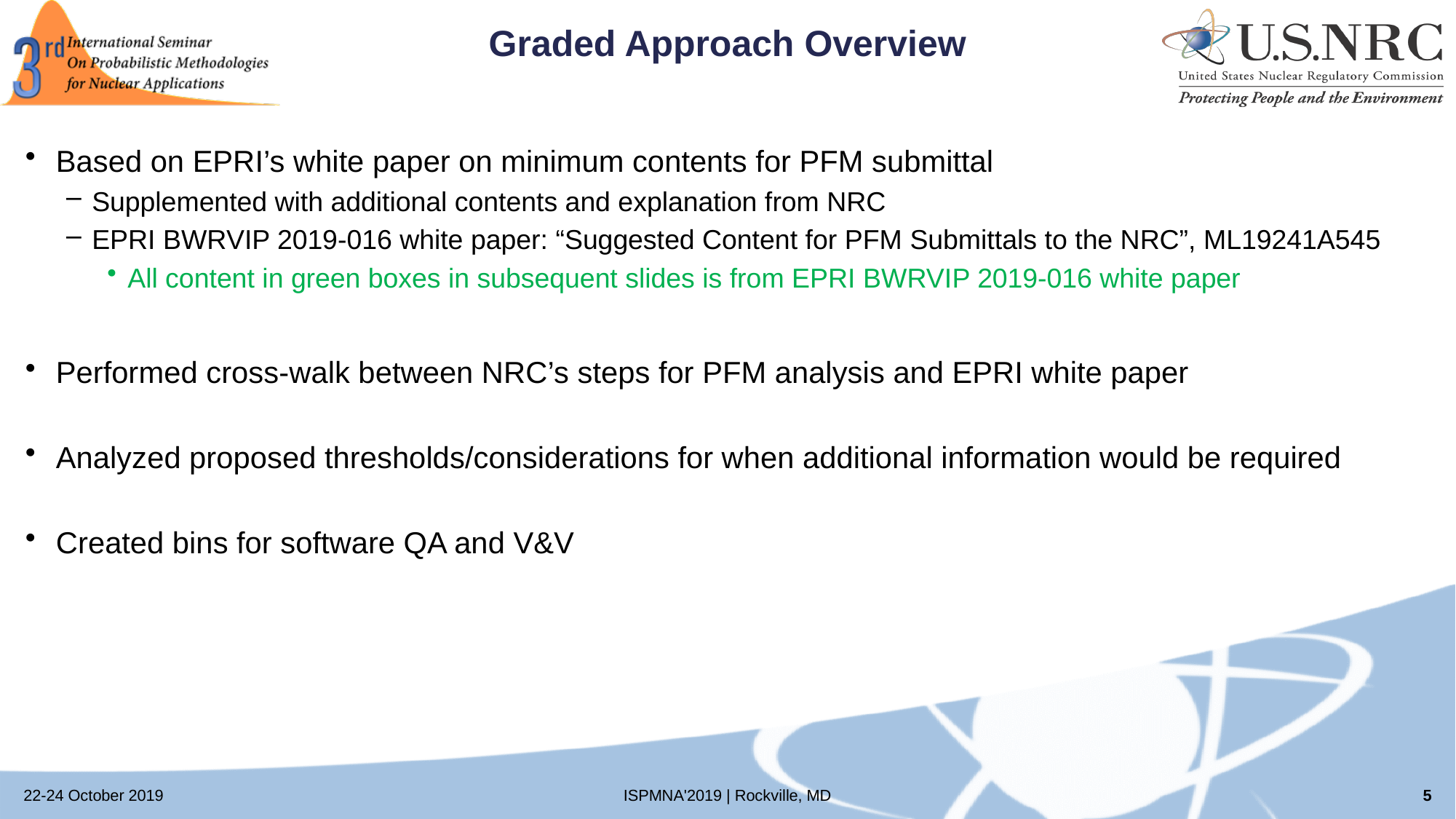

# Graded Approach Overview
Based on EPRI’s white paper on minimum contents for PFM submittal
Supplemented with additional contents and explanation from NRC
EPRI BWRVIP 2019-016 white paper: “Suggested Content for PFM Submittals to the NRC”, ML19241A545
All content in green boxes in subsequent slides is from EPRI BWRVIP 2019-016 white paper

Performed cross-walk between NRC’s steps for PFM analysis and EPRI white paper

Analyzed proposed thresholds/considerations for when additional information would be required

Created bins for software QA and V&V
22-24 October 2019
ISPMNA'2019 | Rockville, MD
5